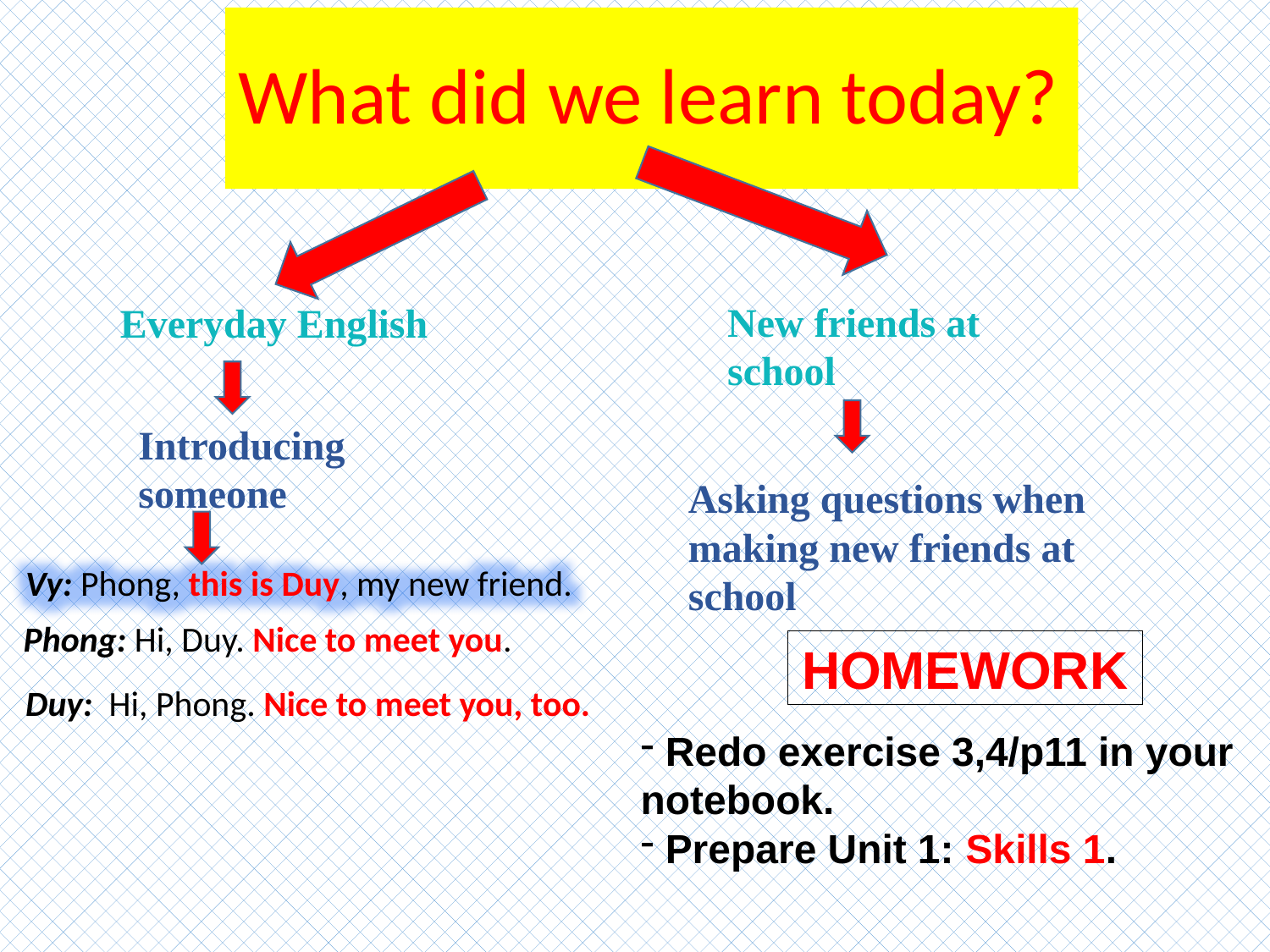

# What did we learn today?

New friends at school
Everyday English

Introducing someone
Asking questions when making new friends at school

Vy: Phong, this is Duy, my new friend.
Phong: Hi, Duy. Nice to meet you.
Duy:  Hi, Phong. Nice to meet you, too.
HOMEWORK
 Redo exercise 3,4/p11 in your notebook.
 Prepare Unit 1: Skills 1.